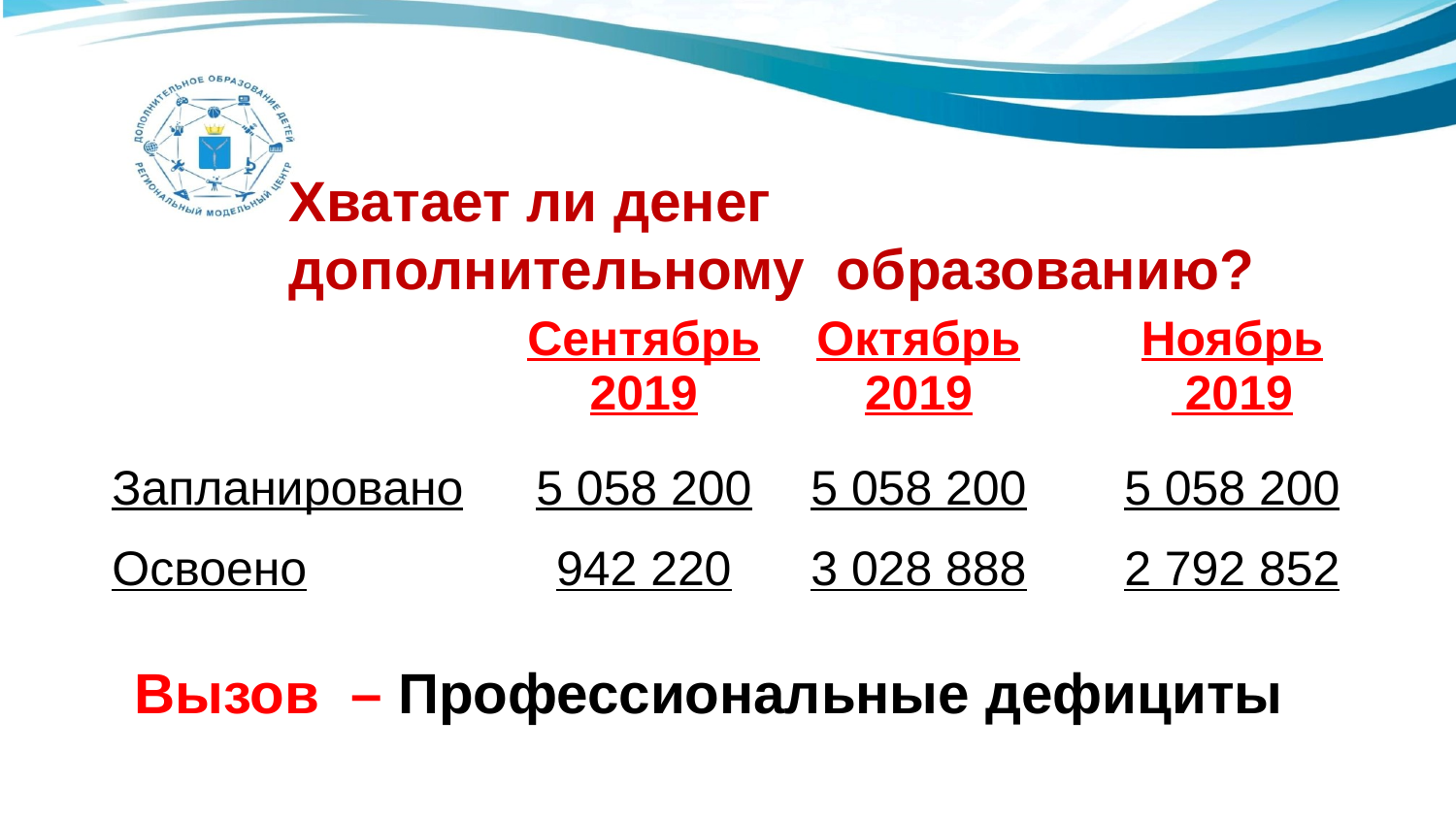

Хватает ли денег
дополнительному  образованию?

|  | Сентябрь 2019 | Октябрь 2019 | Ноябрь 2019 |
| --- | --- | --- | --- |
| Запланировано | 5 058 200 | 5 058 200 | 5 058 200 |
| Освоено | 942 220 | 3 028 888 | 2 792 852 |
Вызов  – Профессиональные дефициты